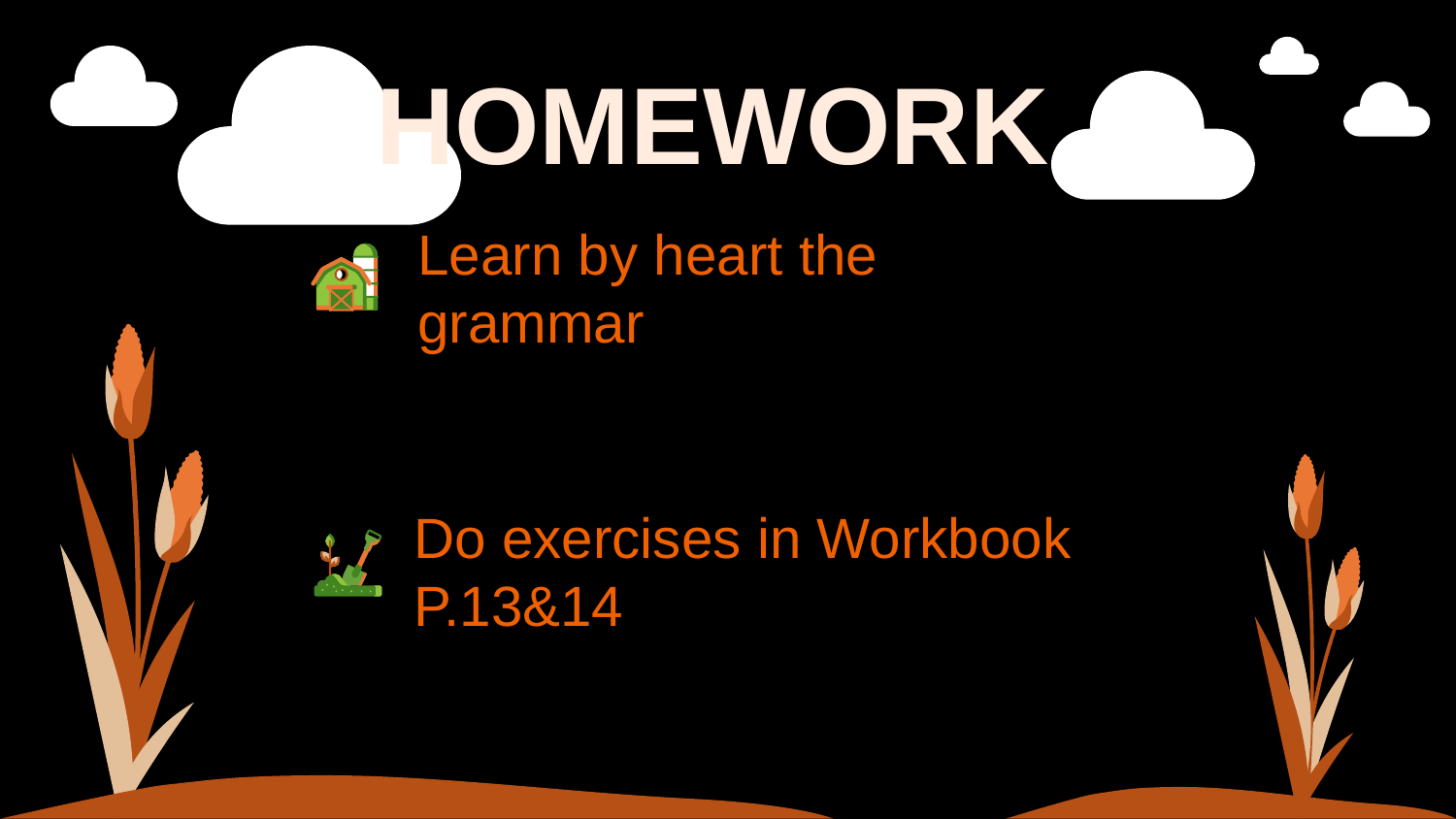

# HOMEWORK

Learn by heart the grammar

Do exercises in Workbook P.13&14